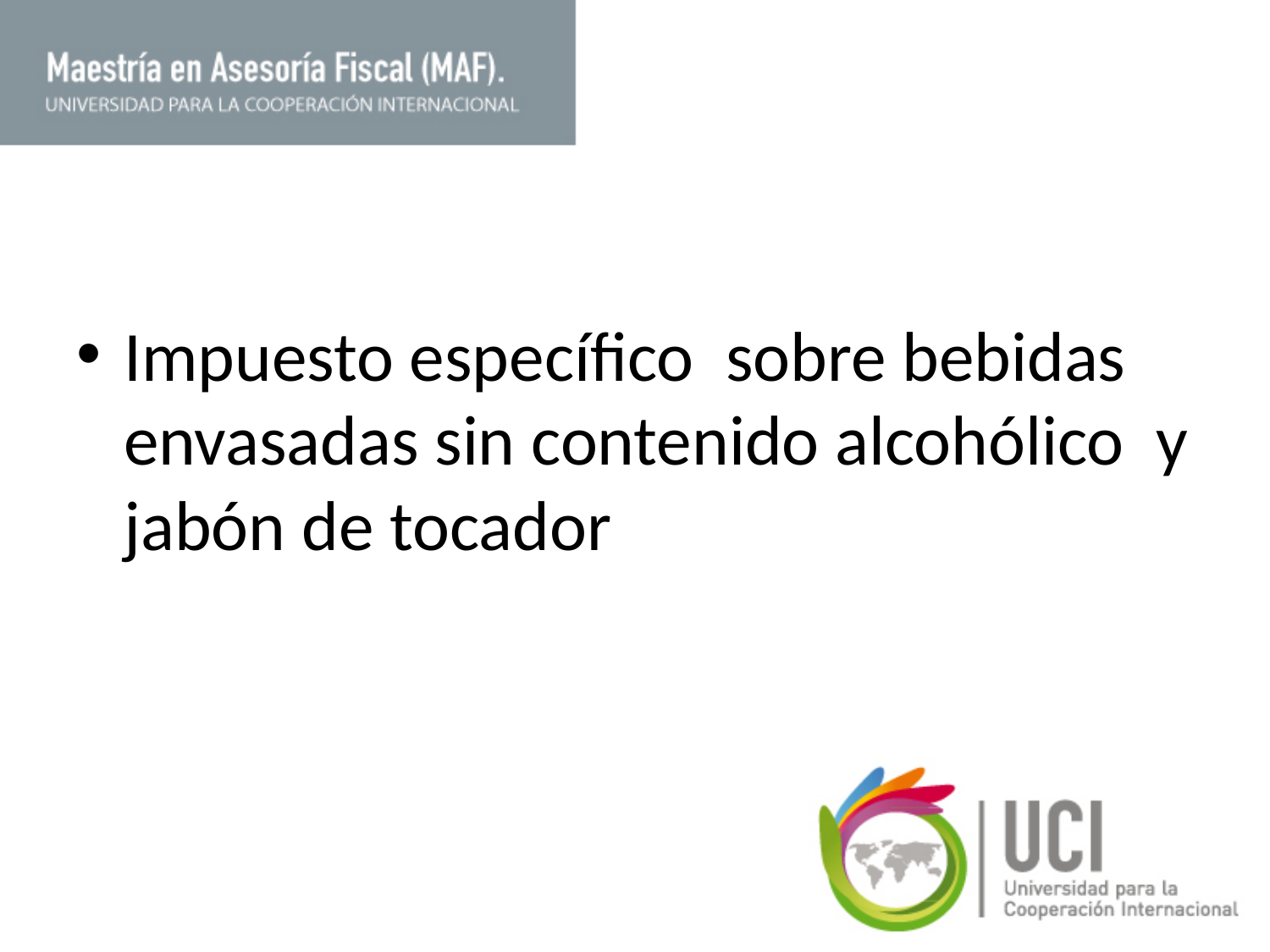

Impuesto específico  sobre bebidas envasadas sin contenido alcohólico  y jabón de tocador